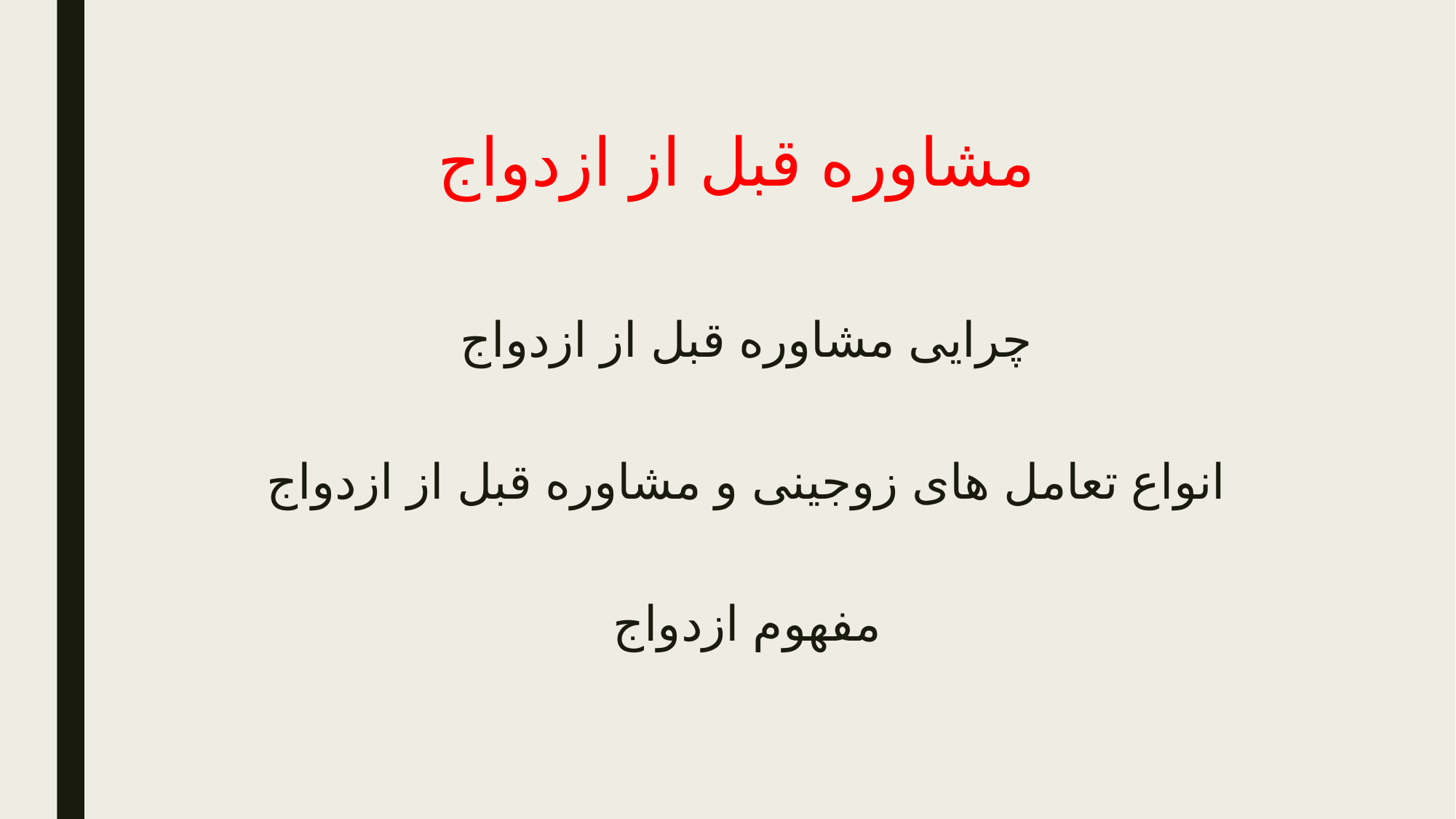

# مشاوره قبل از ازدواج

چرایی مشاوره قبل از ازدواج

انواع تعامل های زوجینی و مشاوره قبل از ازدواج

مفهوم ازدواج